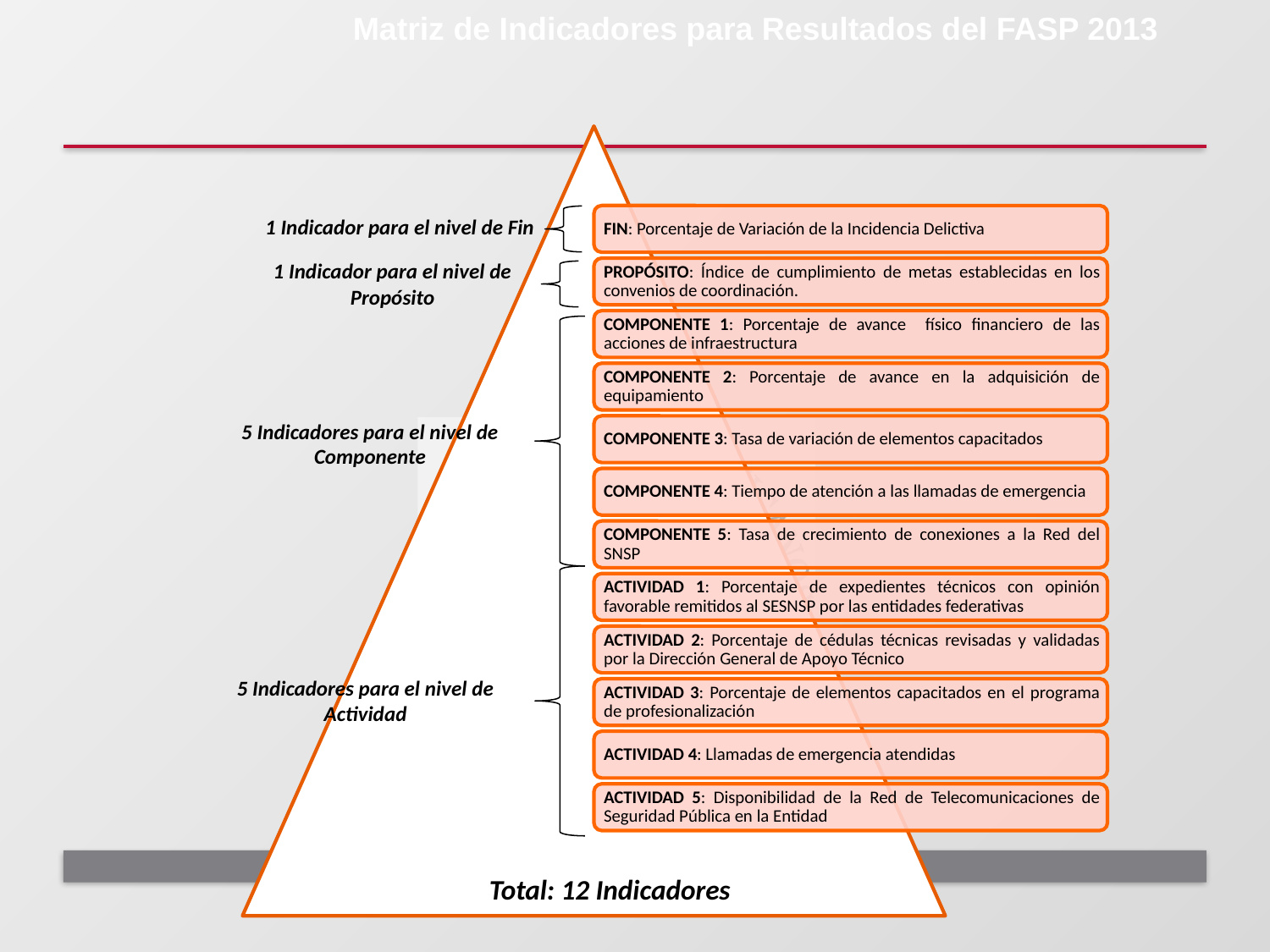

# Matriz de Indicadores para Resultados del FASP 2013
FIN: Porcentaje de Variación de la Incidencia Delictiva
PROPÓSITO: Índice de cumplimiento de metas establecidas en los convenios de coordinación.
COMPONENTE 1: Porcentaje de avance  físico financiero de las acciones de infraestructura
COMPONENTE 2: Porcentaje de avance en la adquisición de equipamiento
COMPONENTE 3: Tasa de variación de elementos capacitados
COMPONENTE 4: Tiempo de atención a las llamadas de emergencia
COMPONENTE 5: Tasa de crecimiento de conexiones a la Red del SNSP
ACTIVIDAD 1: Porcentaje de expedientes técnicos con opinión favorable remitidos al SESNSP por las entidades federativas
ACTIVIDAD 2: Porcentaje de cédulas técnicas revisadas y validadas por la Dirección General de Apoyo Técnico
ACTIVIDAD 3: Porcentaje de elementos capacitados en el programa de profesionalización
ACTIVIDAD 4: Llamadas de emergencia atendidas
ACTIVIDAD 5: Disponibilidad de la Red de Telecomunicaciones de Seguridad Pública en la Entidad

1 Indicador para el nivel de Fin
1 Indicador para el nivel de Propósito

5 Indicadores para el nivel de Componente

5 Indicadores para el nivel de Actividad
Total: 12 Indicadores